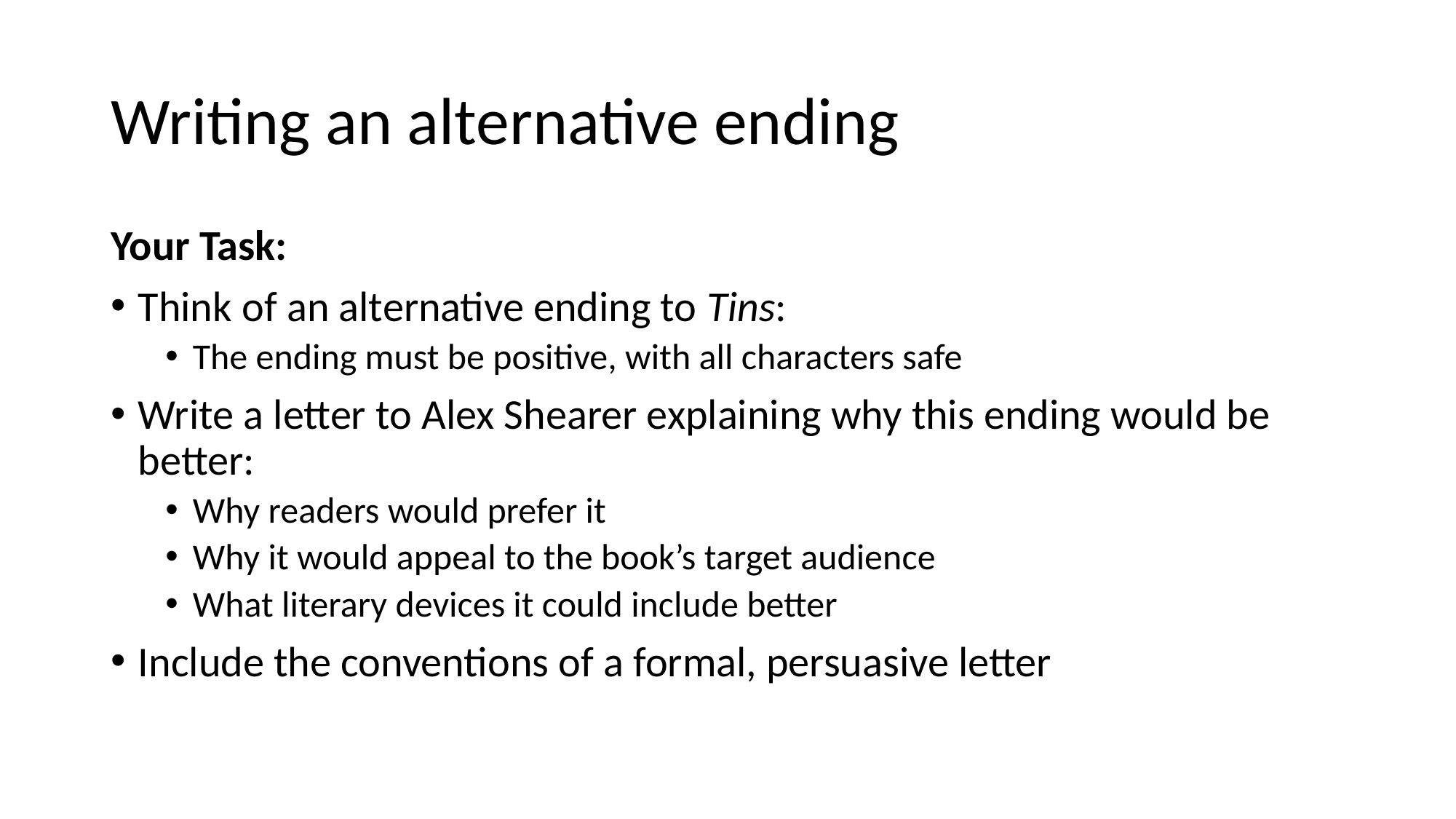

# Writing an alternative ending
Your Task:
Think of an alternative ending to Tins:
The ending must be positive, with all characters safe
Write a letter to Alex Shearer explaining why this ending would be better:
Why readers would prefer it
Why it would appeal to the book’s target audience
What literary devices it could include better
Include the conventions of a formal, persuasive letter